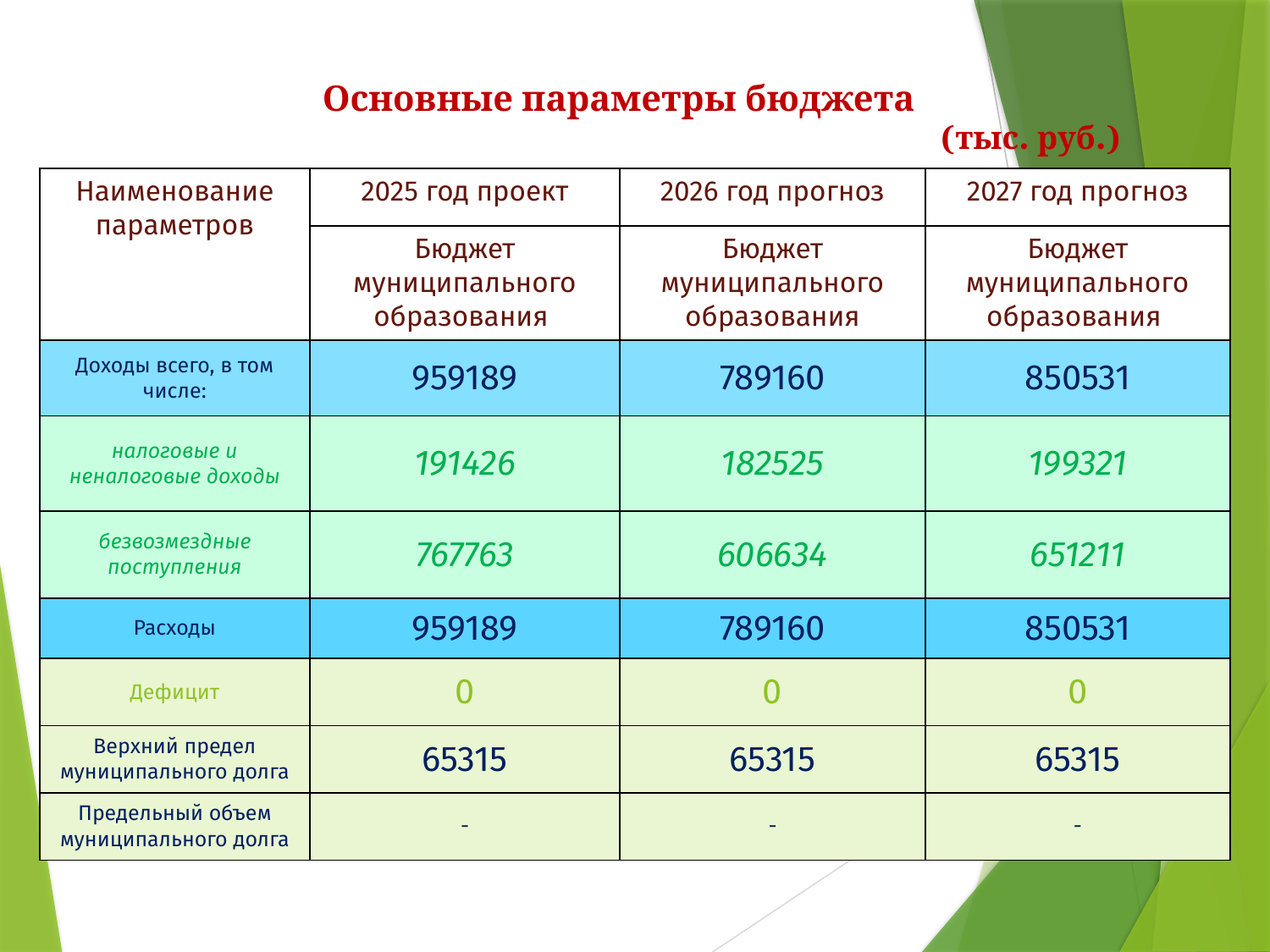

Основные параметры бюджета
							(тыс. руб.)
| Наименование параметров | 2025 год проект | 2026 год прогноз | 2027 год прогноз |
| --- | --- | --- | --- |
|  | Бюджет муниципального образования | Бюджет муниципального образования | Бюджет муниципального образования |
| Доходы всего, в том числе: | 959189 | 789160 | 850531 |
| налоговые и неналоговые доходы | 191426 | 182525 | 199321 |
| безвозмездные поступления | 767763 | 606634 | 651211 |
| Расходы | 959189 | 789160 | 850531 |
| Дефицит | 0 | 0 | 0 |
| Верхний предел муниципального долга | 65315 | 65315 | 65315 |
| Предельный объем муниципального долга | - | - | - |